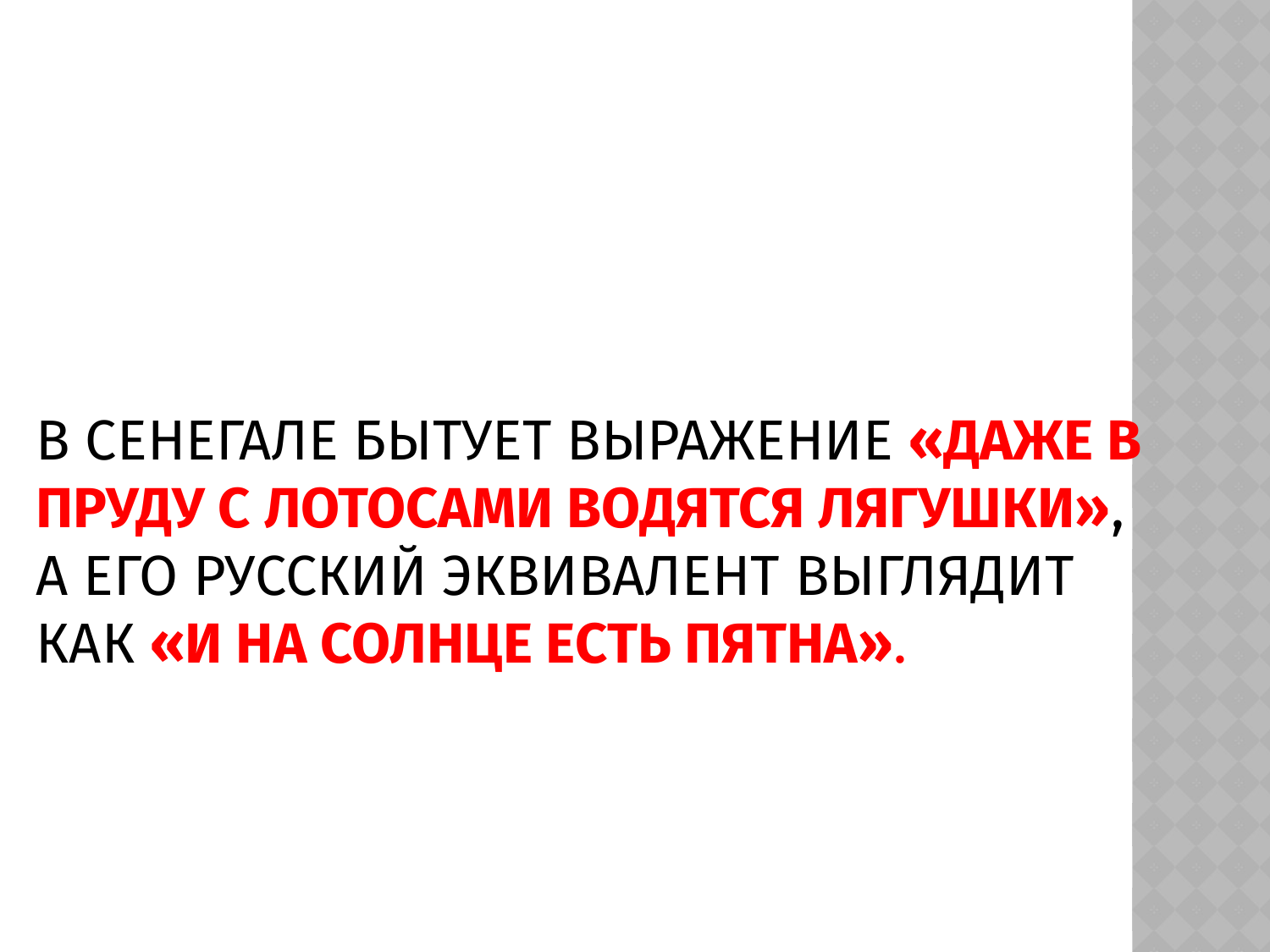

# В Сенегале бытует выражение «Даже в пруду с лотосами водятся лягушки», а его русский эквивалент выглядит как «И на Солнце есть пятна».